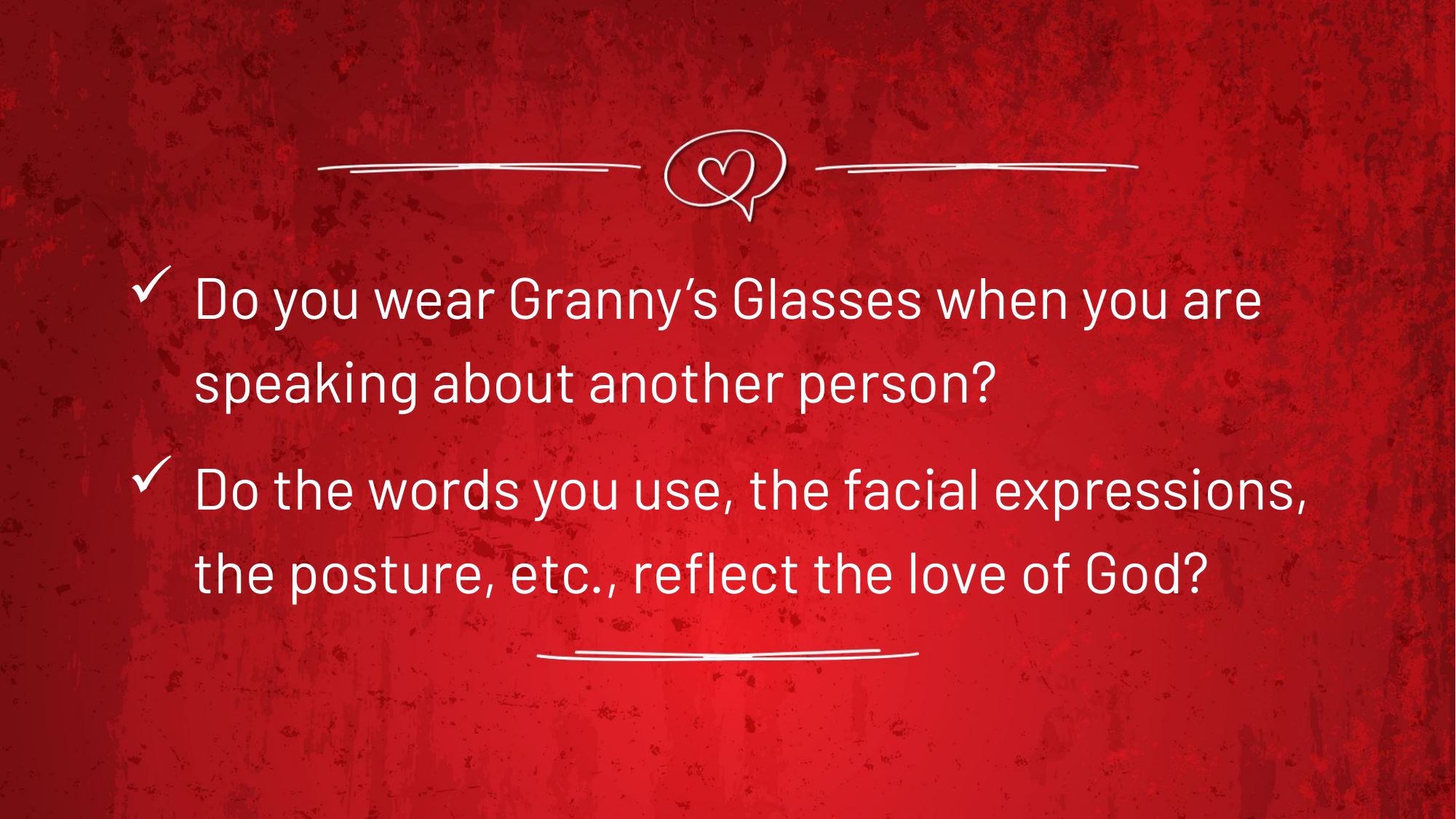

Do you wear Granny’s Glasses when you are speaking about another person?
Do the words you use, the facial expressions, the posture, etc., reflect the love of God?